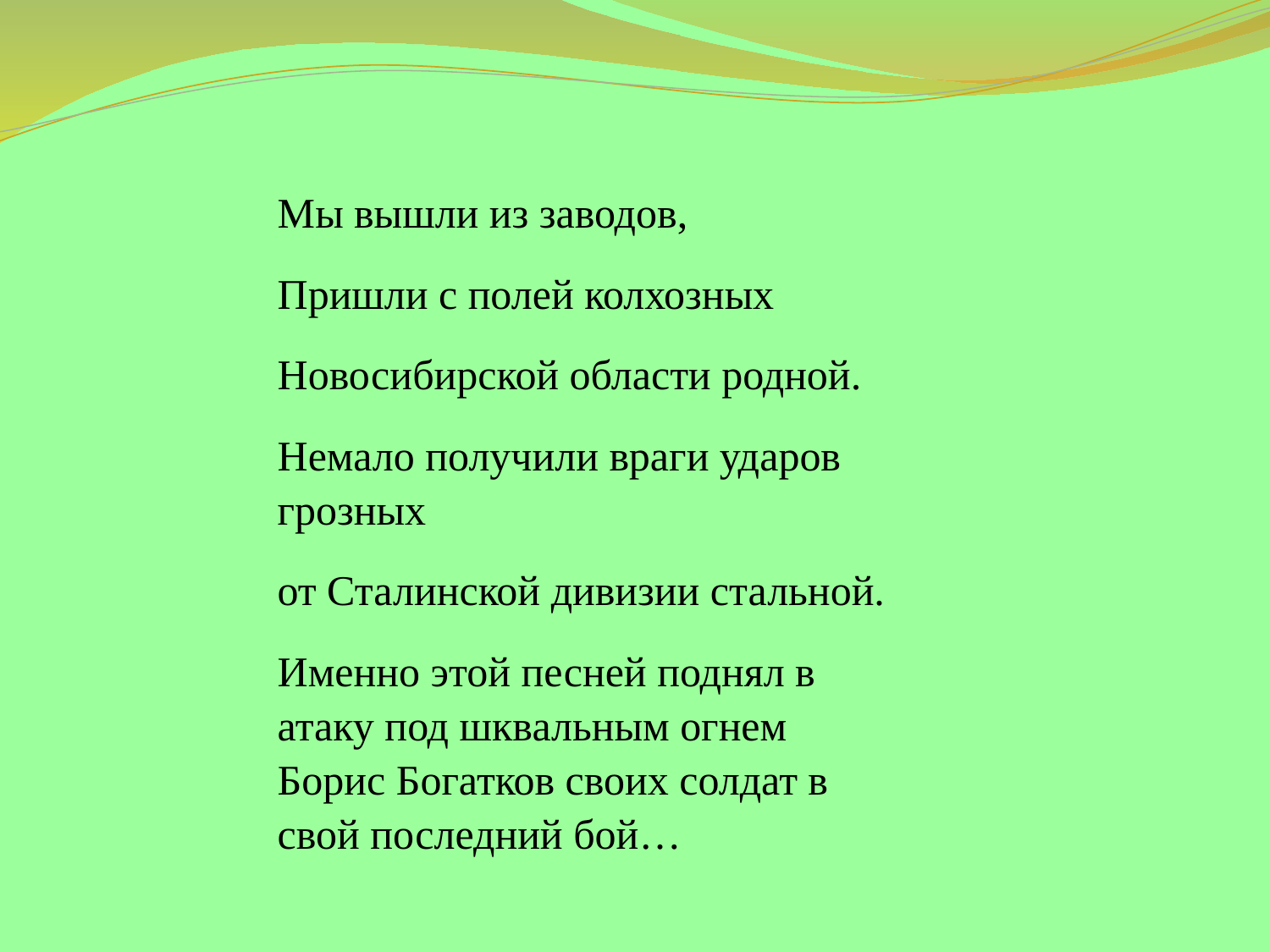

Мы вышли из заводов,
Пришли с полей колхозных
Новосибирской области родной.
Немало получили враги ударов грозных
от Сталинской дивизии стальной.
Именно этой песней поднял в атаку под шквальным огнем Борис Богатков своих солдат в свой последний бой…